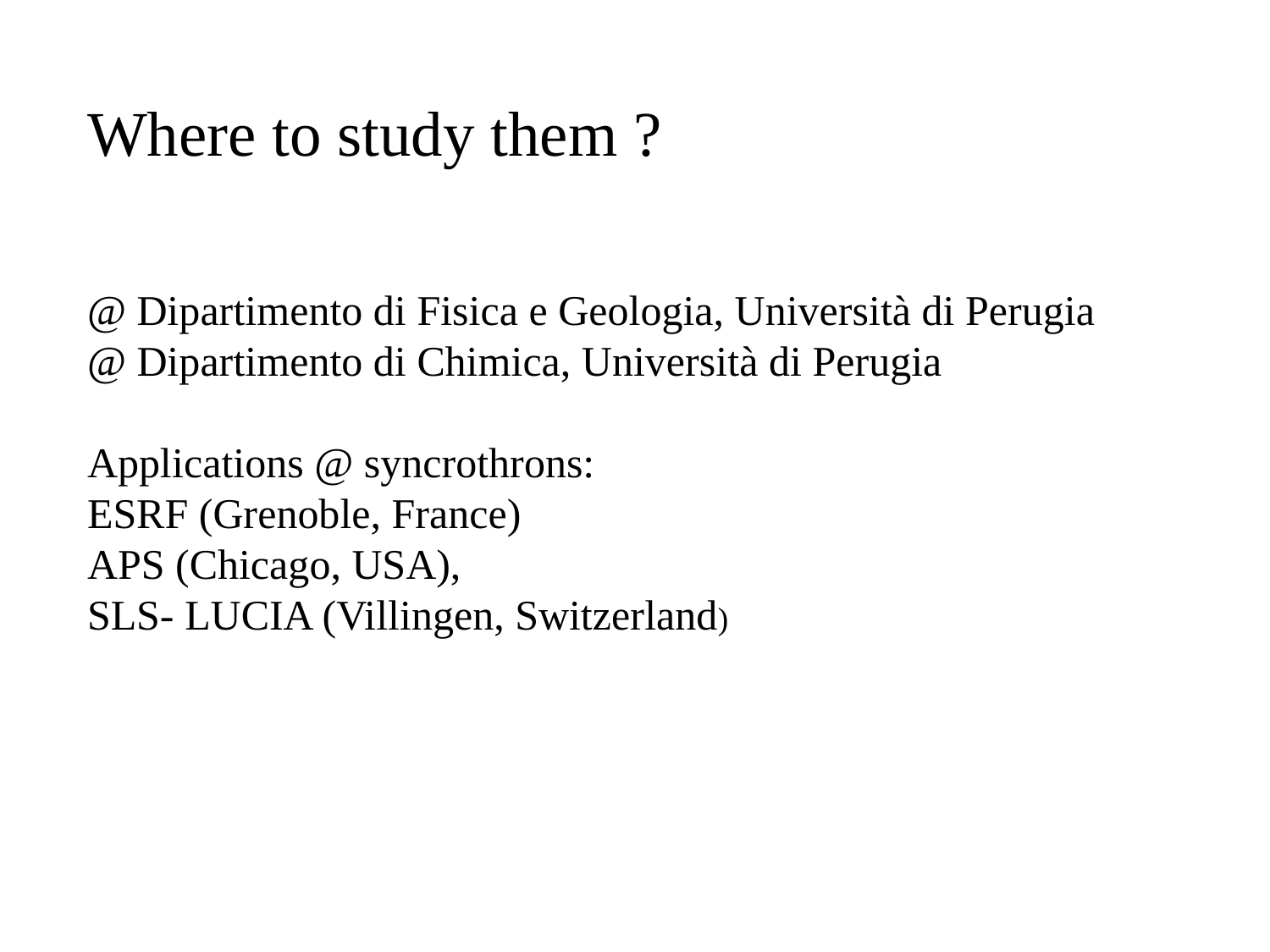

Where to study them ?

@ Dipartimento di Fisica e Geologia, Università di Perugia
@ Dipartimento di Chimica, Università di Perugia

Applications @ syncrothrons:
ESRF (Grenoble, France)
APS (Chicago, USA),
SLS- LUCIA (Villingen, Switzerland)